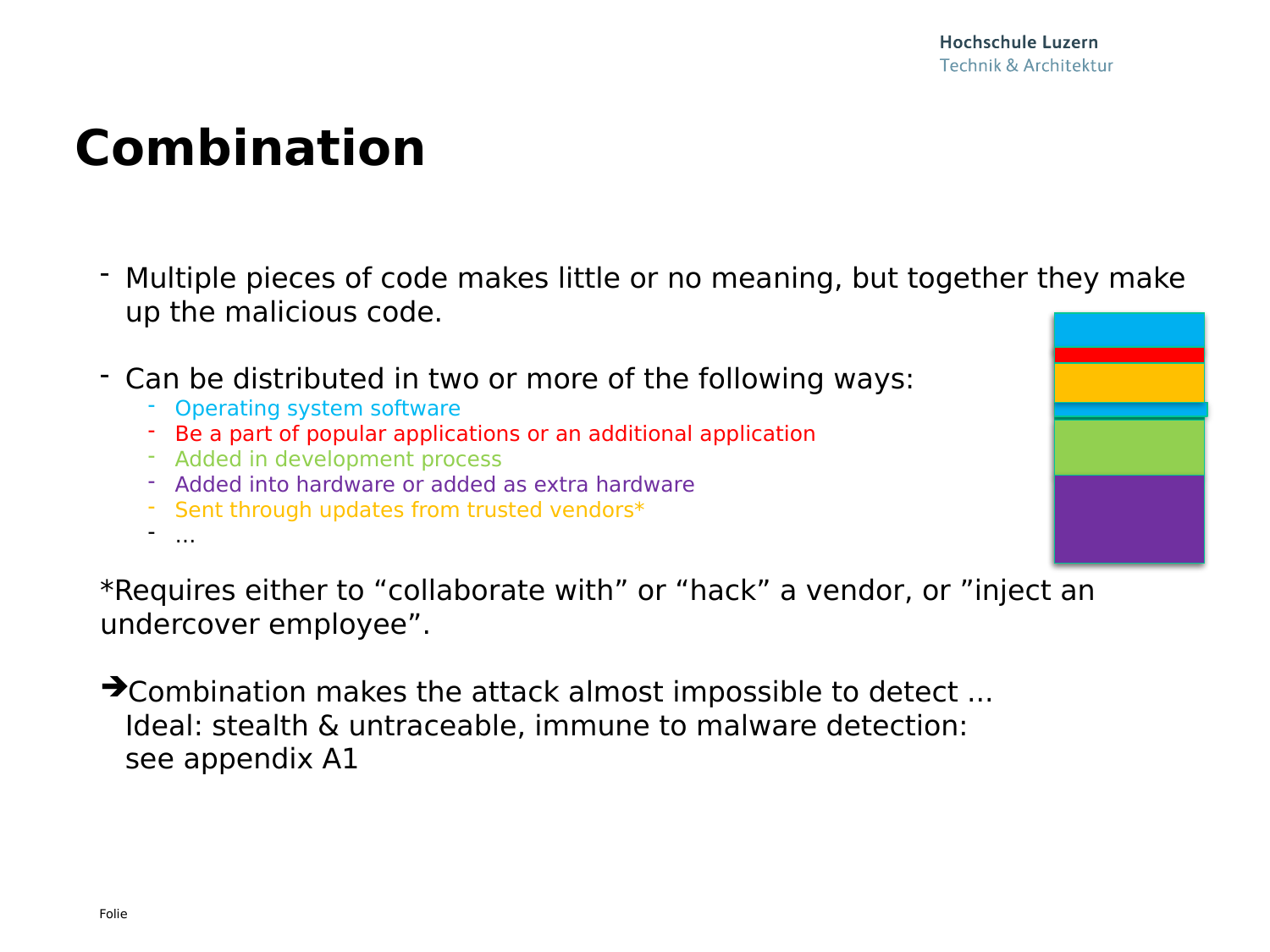

# Combination
Multiple pieces of code makes little or no meaning, but together they make up the malicious code.

Can be distributed in two or more of the following ways:
Operating system software
Be a part of popular applications or an additional application
Added in development process
Added into hardware or added as extra hardware
Sent through updates from trusted vendors*
…

*Requires either to “collaborate with” or “hack” a vendor, or ”inject an undercover employee”.

Combination makes the attack almost impossible to detect ...
Ideal: stealth & untraceable, immune to malware detection:
see appendix A1